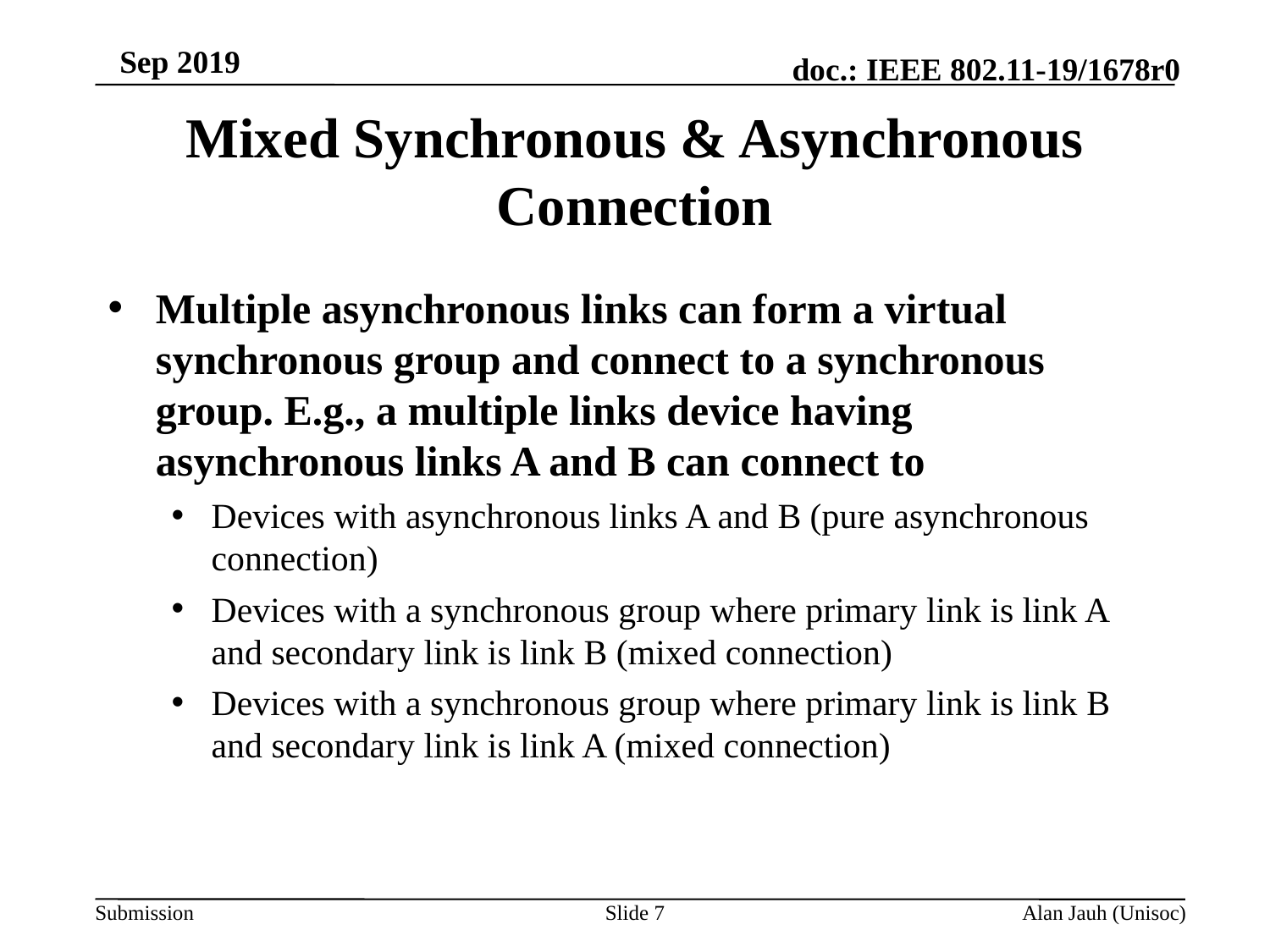

# Mixed Synchronous & Asynchronous Connection
Multiple asynchronous links can form a virtual synchronous group and connect to a synchronous group. E.g., a multiple links device having asynchronous links A and B can connect to
Devices with asynchronous links A and B (pure asynchronous connection)
Devices with a synchronous group where primary link is link A and secondary link is link B (mixed connection)
Devices with a synchronous group where primary link is link B and secondary link is link A (mixed connection)

Slide 7
Alan Jauh (Unisoc)